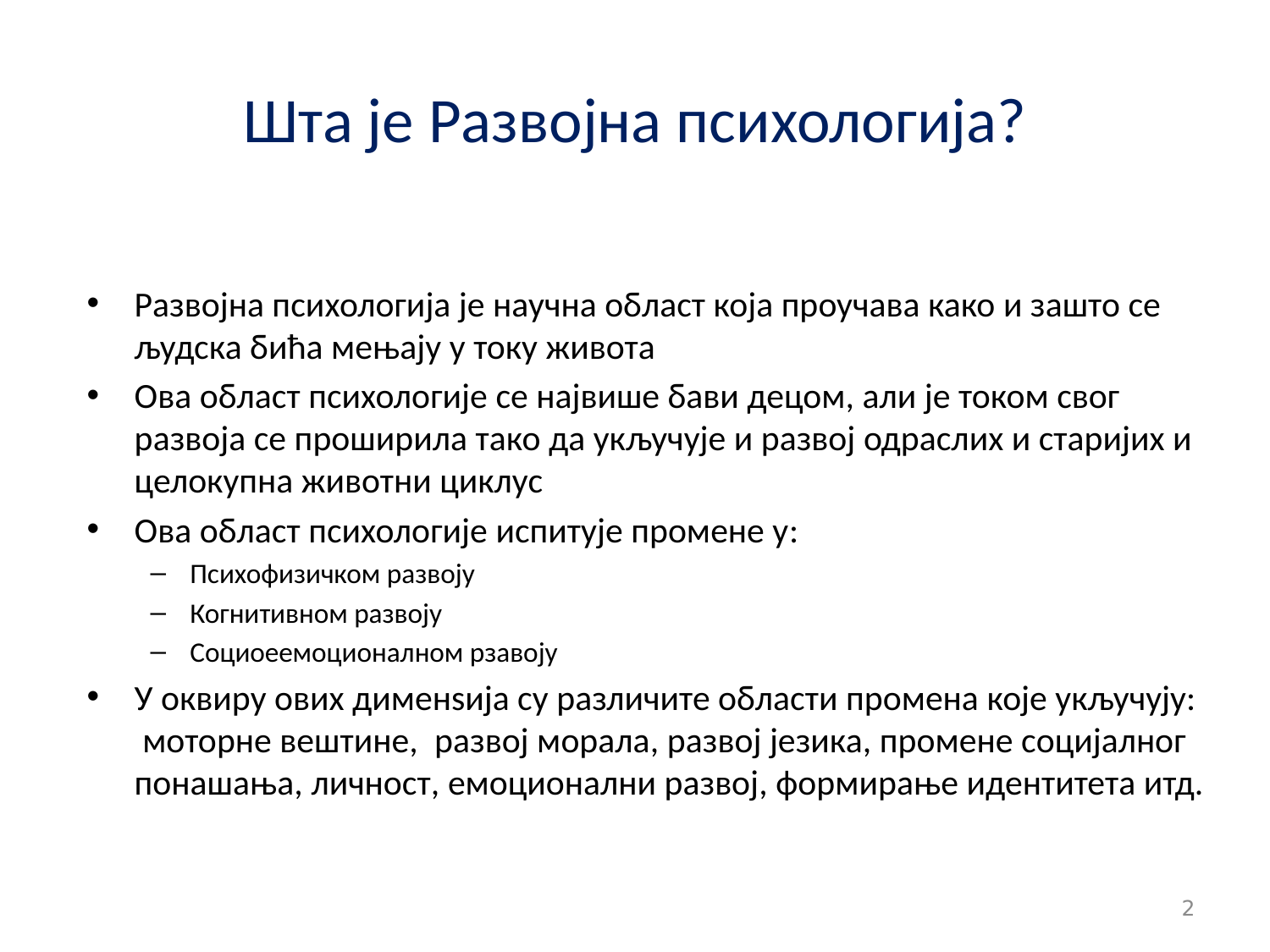

# Шта је Развојна психологија?
Развојна психологија је научна област која проучава како и зашто се људска бића мењају у току живота
Ова област психологије се највише бави децом, али је током свог развоја се проширила тако да укључује и развој одраслих и старијих и целокупна животни циклус
Ова област психологије испитује промене у:
Психофизичком развоју
Когнитивном развоју
Социоеемоционалном рзавоју
У оквиру ових дименѕија су различите области промена које укључују:  моторне вештине,  развој морала, развој језика, промене социјалног понашања, личност, емоционални развој, формирање идентитета итд.

2